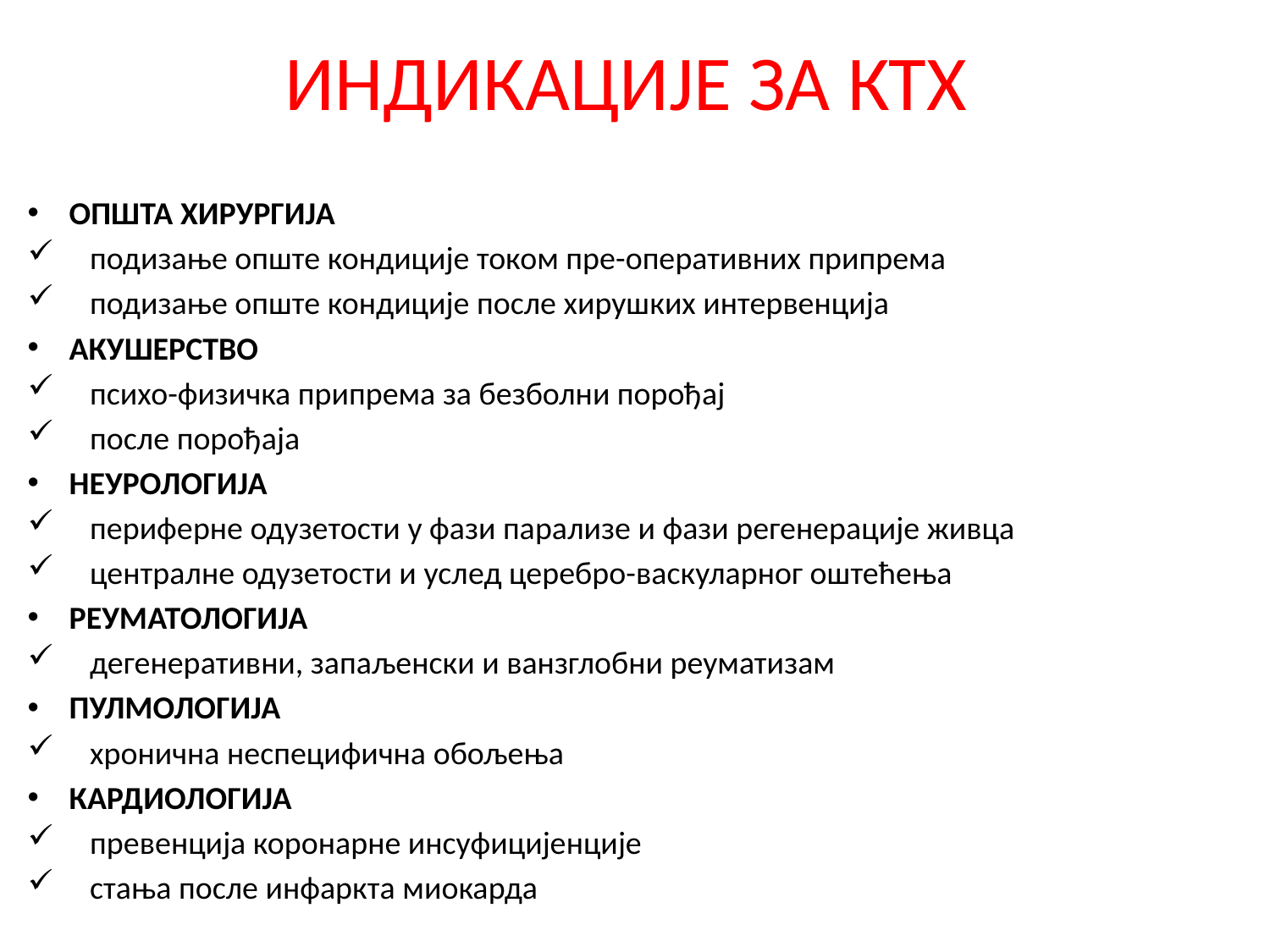

# ИНДИКАЦИЈЕ ЗА КТХ
ОПШТА ХИРУРГИЈА
подизање опште кондиције током пре-оперативних припрема
подизање опште кондиције после хирушких интервенција
АКУШЕРСТВО
психо-физичка припрема за безболни порођај
после порођаја
НЕУРОЛОГИЈА
периферне одузетости у фази парализе и фази регенерације живца
централне одузетости и услед церебро-васкуларног оштећења
РЕУМАТОЛОГИЈА
дегенеративни, запаљенски и ванзглобни реуматизам
ПУЛМОЛОГИЈА
хронична неспецифична обољења
КАРДИОЛОГИЈА
превенција коронарне инсуфицијенције
стања после инфаркта миокарда